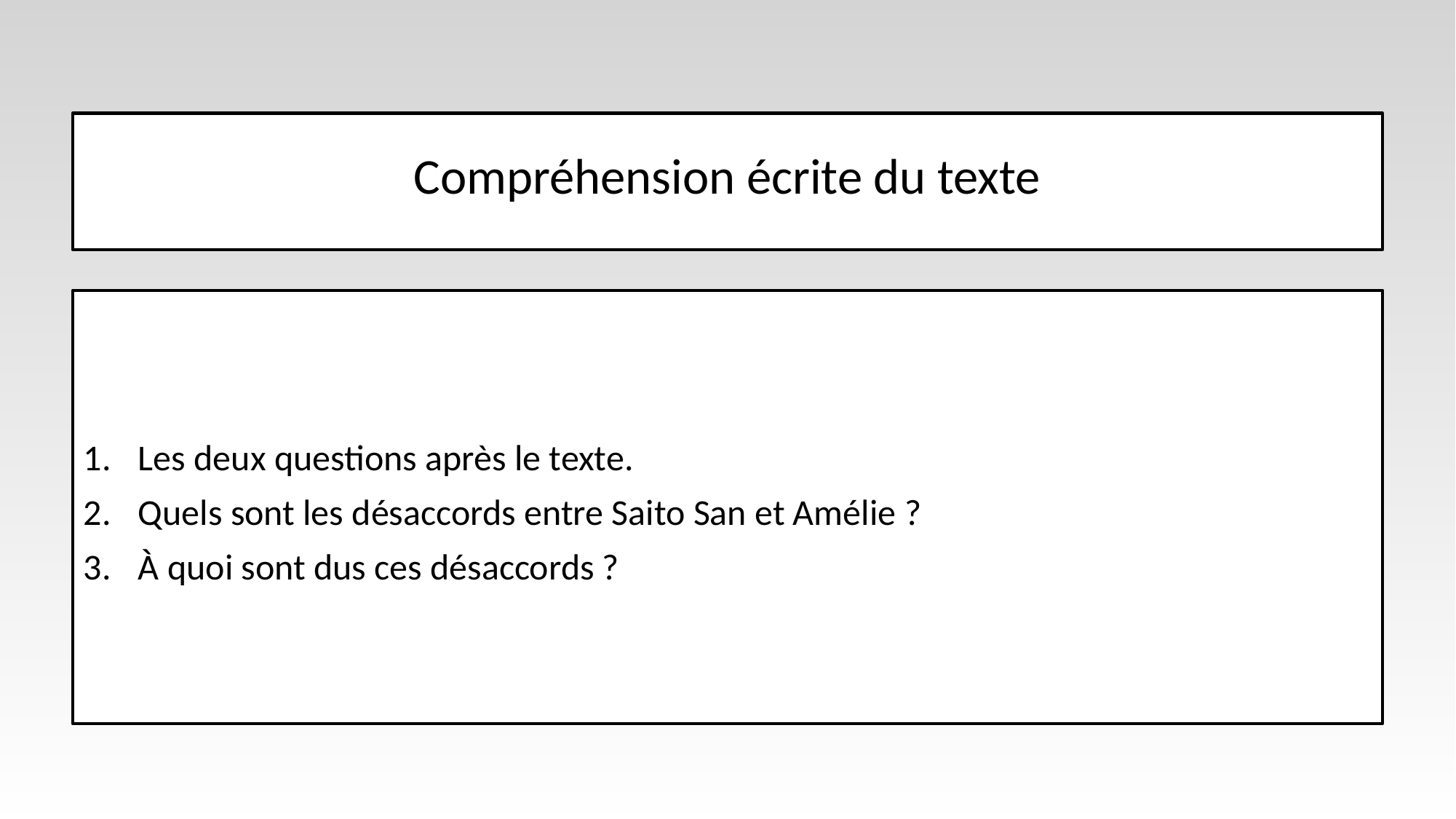

# Compréhension écrite du texte
Les deux questions après le texte.
Quels sont les désaccords entre Saito San et Amélie ?
À quoi sont dus ces désaccords ?